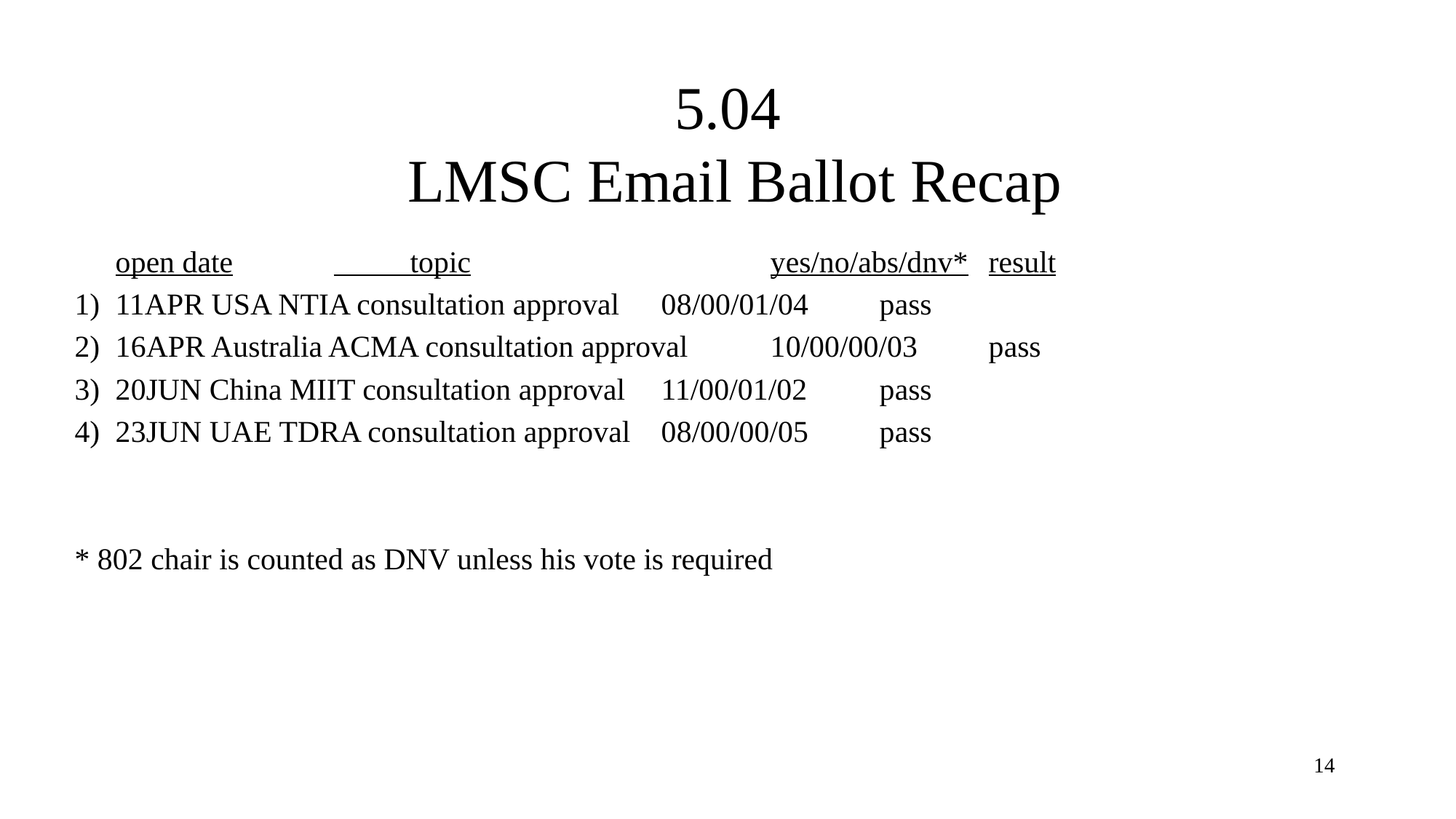

# 5.04 LMSC Email Ballot Recap
	open date	          topic			yes/no/abs/dnv*	result
11APR USA NTIA consultation approval	08/00/01/04	pass
16APR Australia ACMA consultation approval	10/00/00/03	pass
20JUN China MIIT consultation approval	11/00/01/02	pass
23JUN UAE TDRA consultation approval	08/00/00/05	pass

* 802 chair is counted as DNV unless his vote is required

14